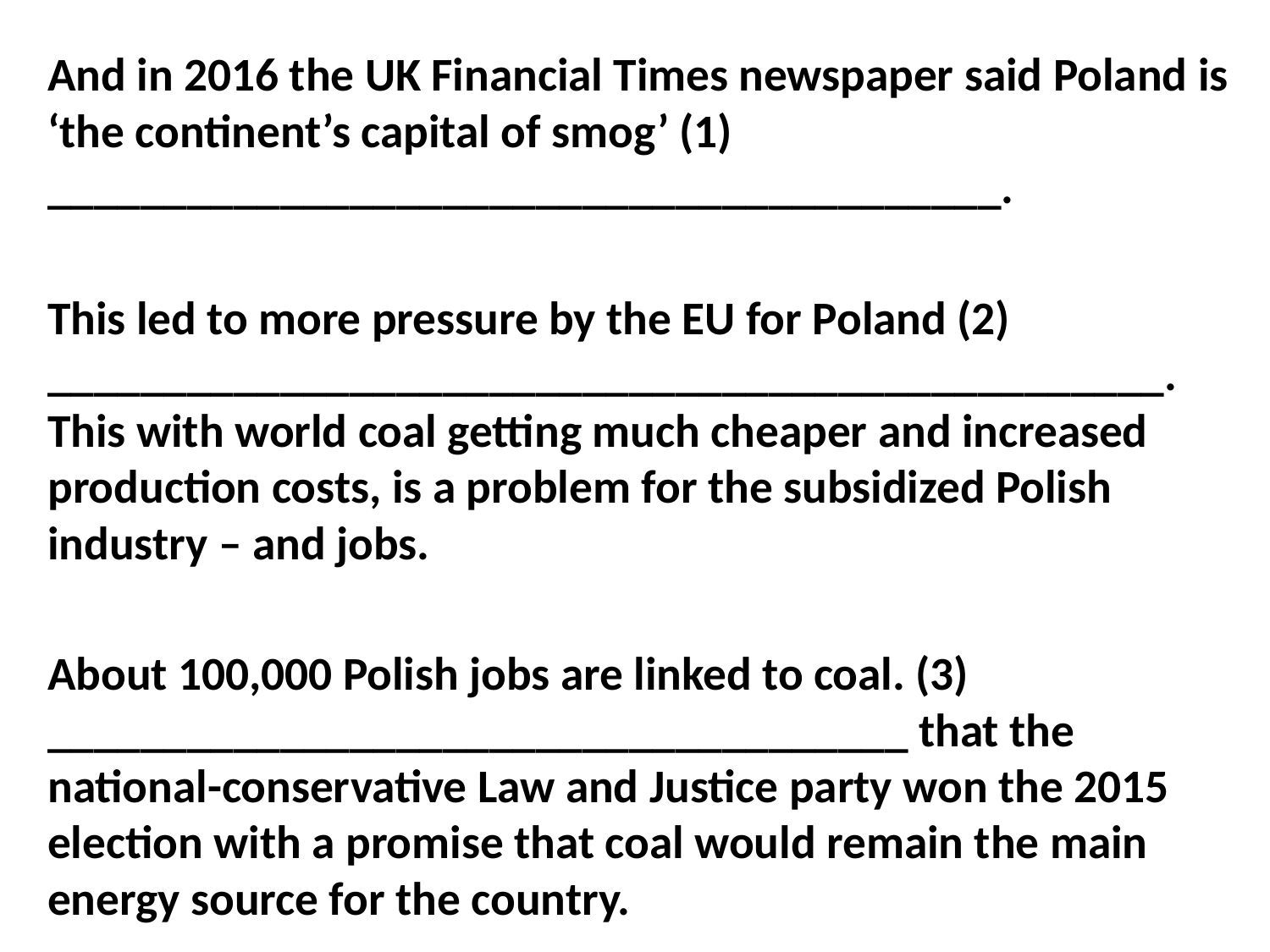

And in 2016 the UK Financial Times newspaper said Poland is ‘the continent’s capital of smog’ (1) _________________________________________.

This led to more pressure by the EU for Poland (2) ________________________________________________. This with world coal getting much cheaper and increased production costs, is a problem for the subsidized Polish industry – and jobs.

About 100,000 Polish jobs are linked to coal. (3) _____________________________________ that the national-conservative Law and Justice party won the 2015 election with a promise that coal would remain the main energy source for the country.

#